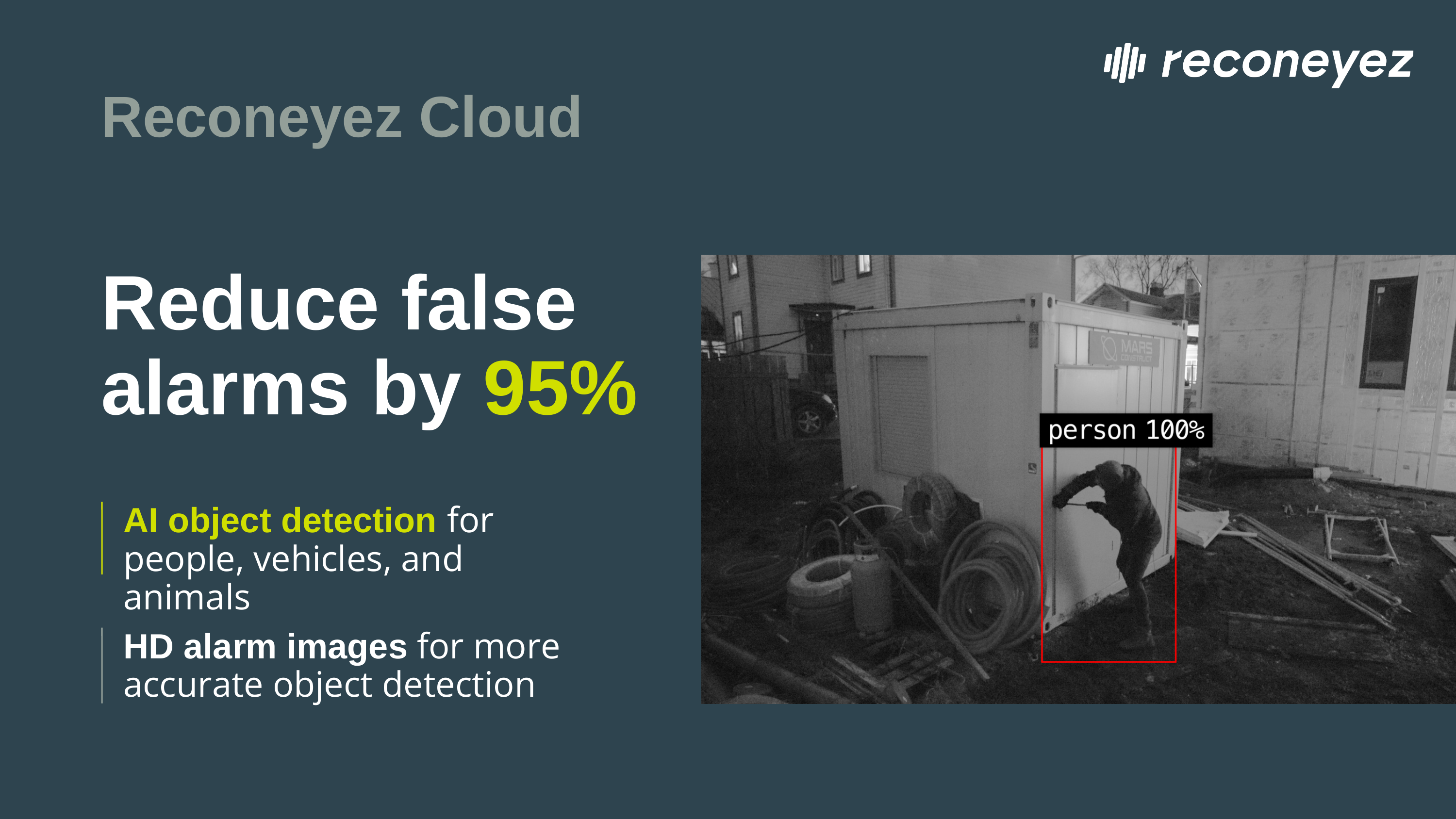

Reconeyez Cloud

Reduce false alarms by 95%
AI object detection for
people, vehicles, and animals

HD alarm images for more accurate object detection